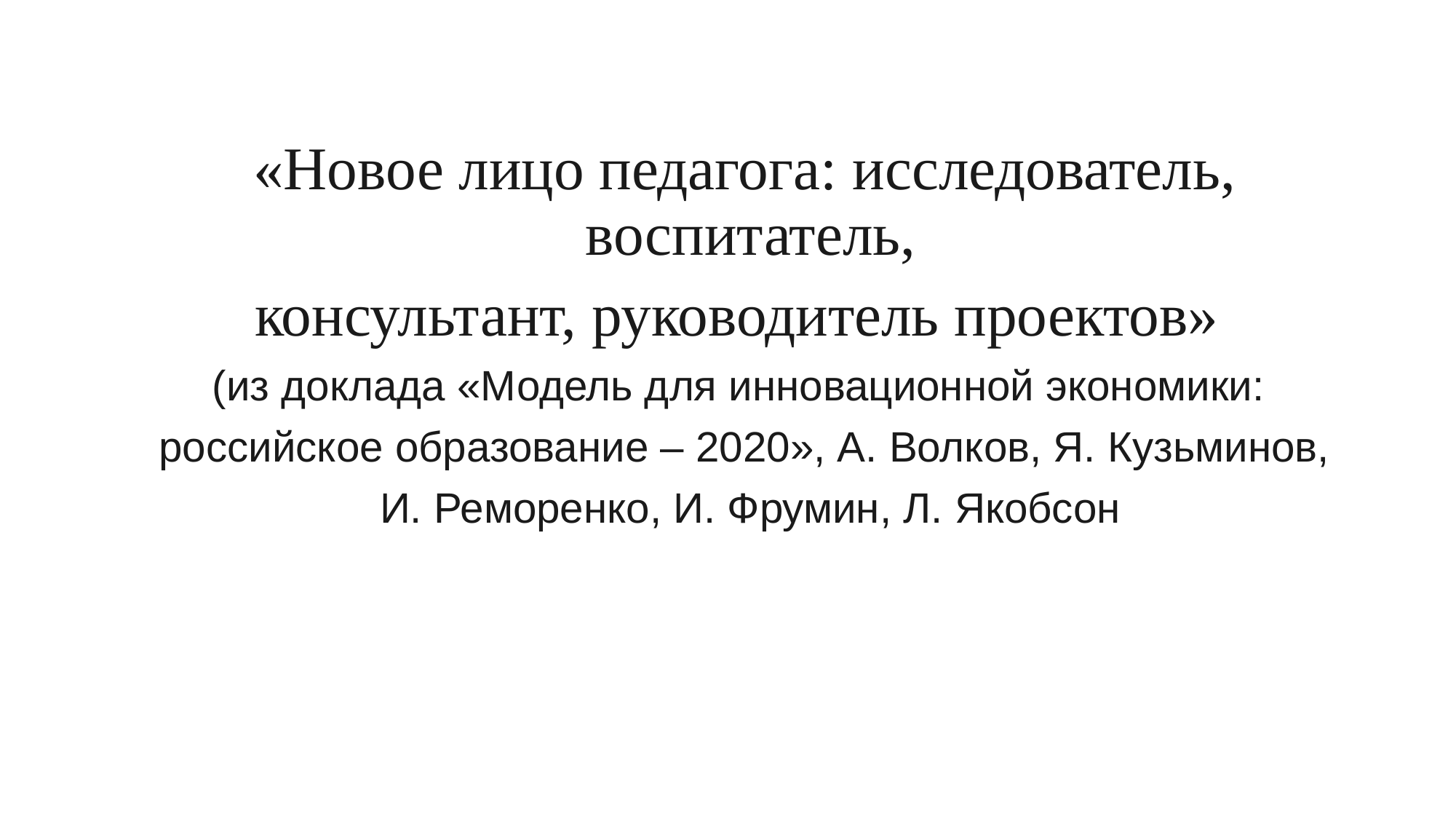

«Новое лицо педагога: исследователь, воспитатель,
консультант, руководитель проектов»
(из доклада «Модель для инновационной экономики:
российское образование – 2020», А. Волков, Я. Кузьминов,
 И. Реморенко, И. Фрумин, Л. Якобсон